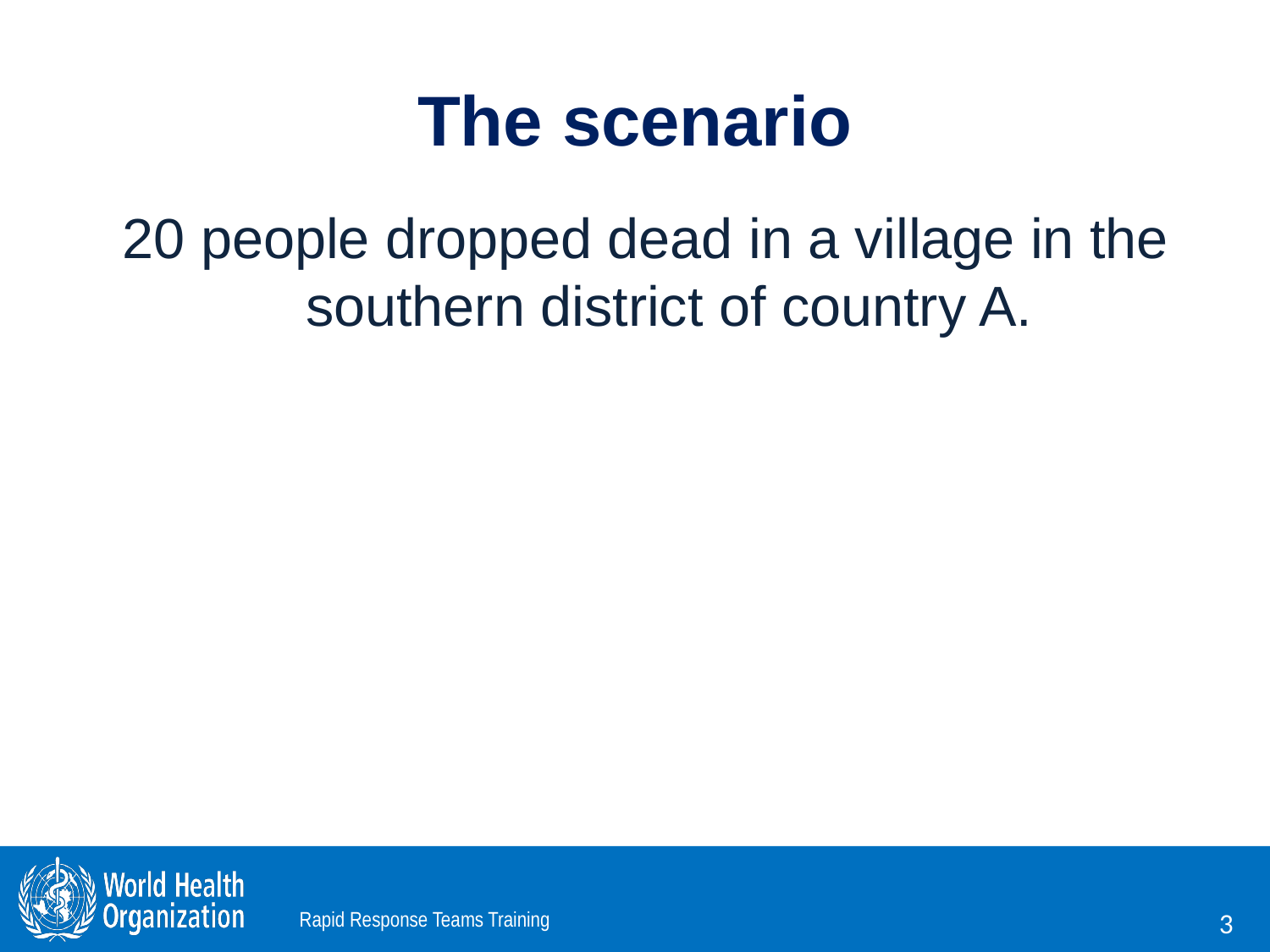

# The scenario
20 people dropped dead in a village in the southern district of country A.